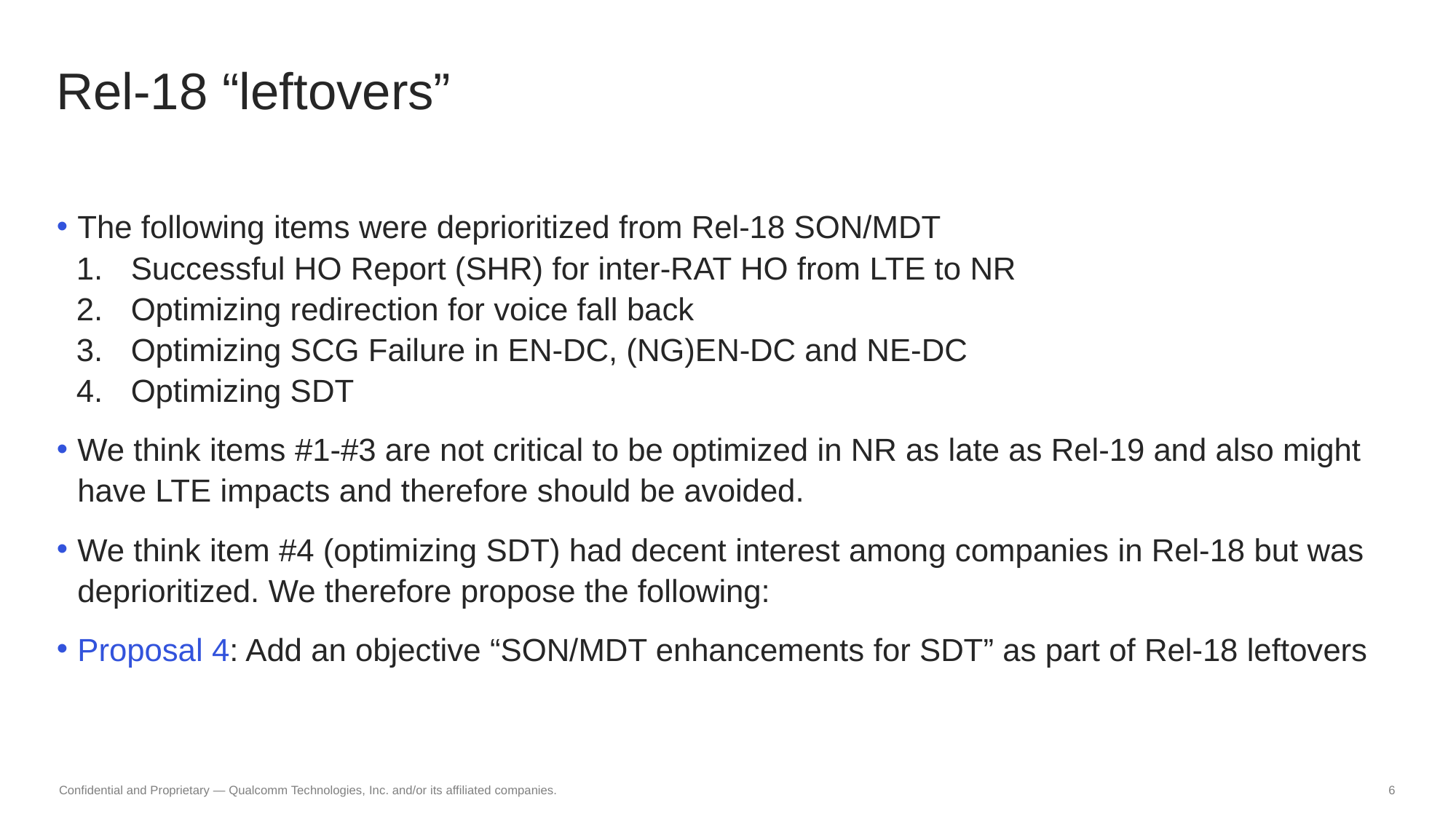

# Rel-18 “leftovers”

The following items were deprioritized from Rel-18 SON/MDT
Successful HO Report (SHR) for inter-RAT HO from LTE to NR
Optimizing redirection for voice fall back
Optimizing SCG Failure in EN-DC, (NG)EN-DC and NE-DC
Optimizing SDT
We think items #1-#3 are not critical to be optimized in NR as late as Rel-19 and also might have LTE impacts and therefore should be avoided.
We think item #4 (optimizing SDT) had decent interest among companies in Rel-18 but was deprioritized. We therefore propose the following:
Proposal 4: Add an objective “SON/MDT enhancements for SDT” as part of Rel-18 leftovers

Confidential and Proprietary — Qualcomm Technologies, Inc. and/or its affiliated companies.